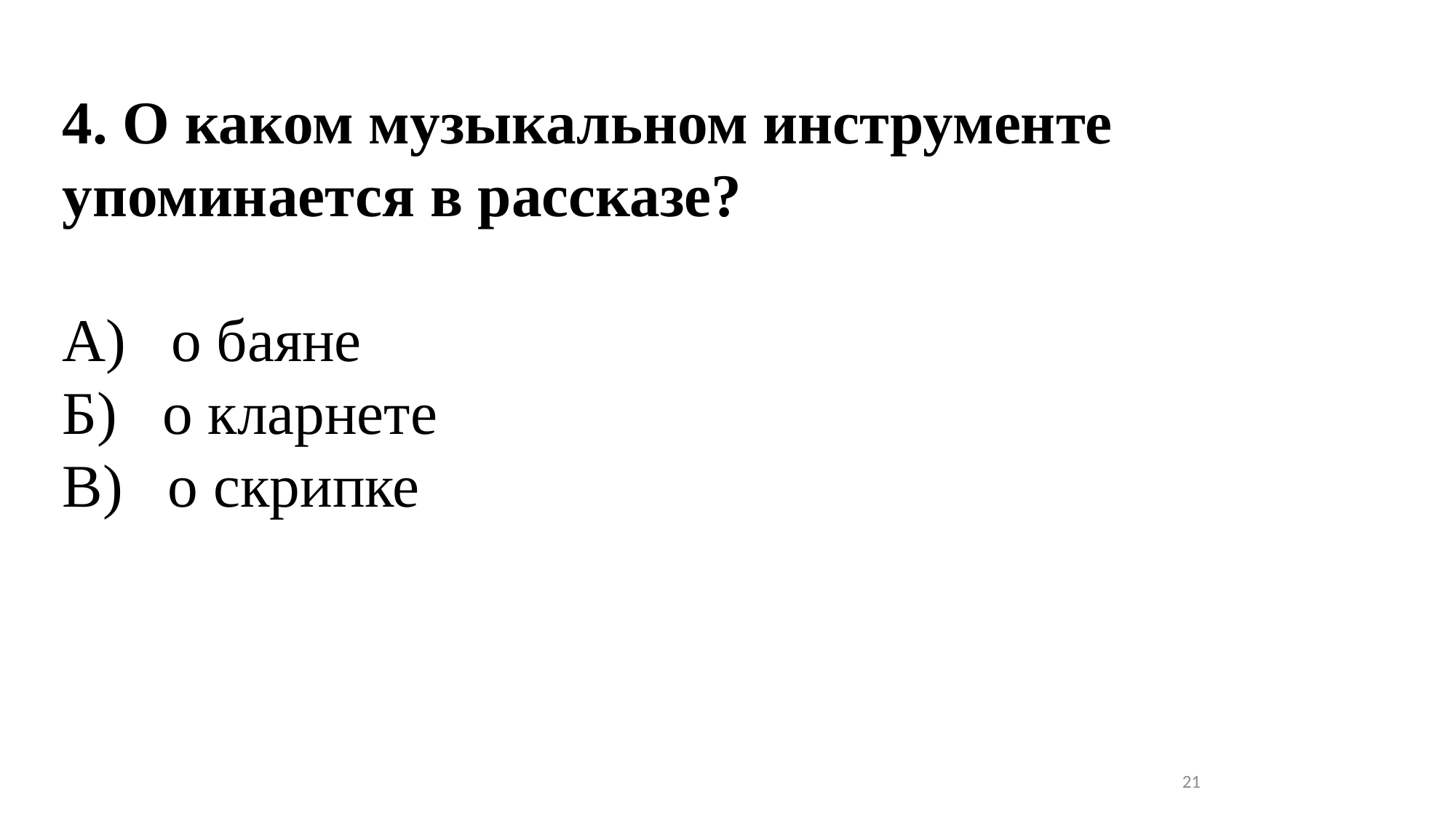

4. О каком музыкальном инструменте упоминается в рассказе?

А)   о баяне
Б)   о кларнете
В)   о скрипке

21